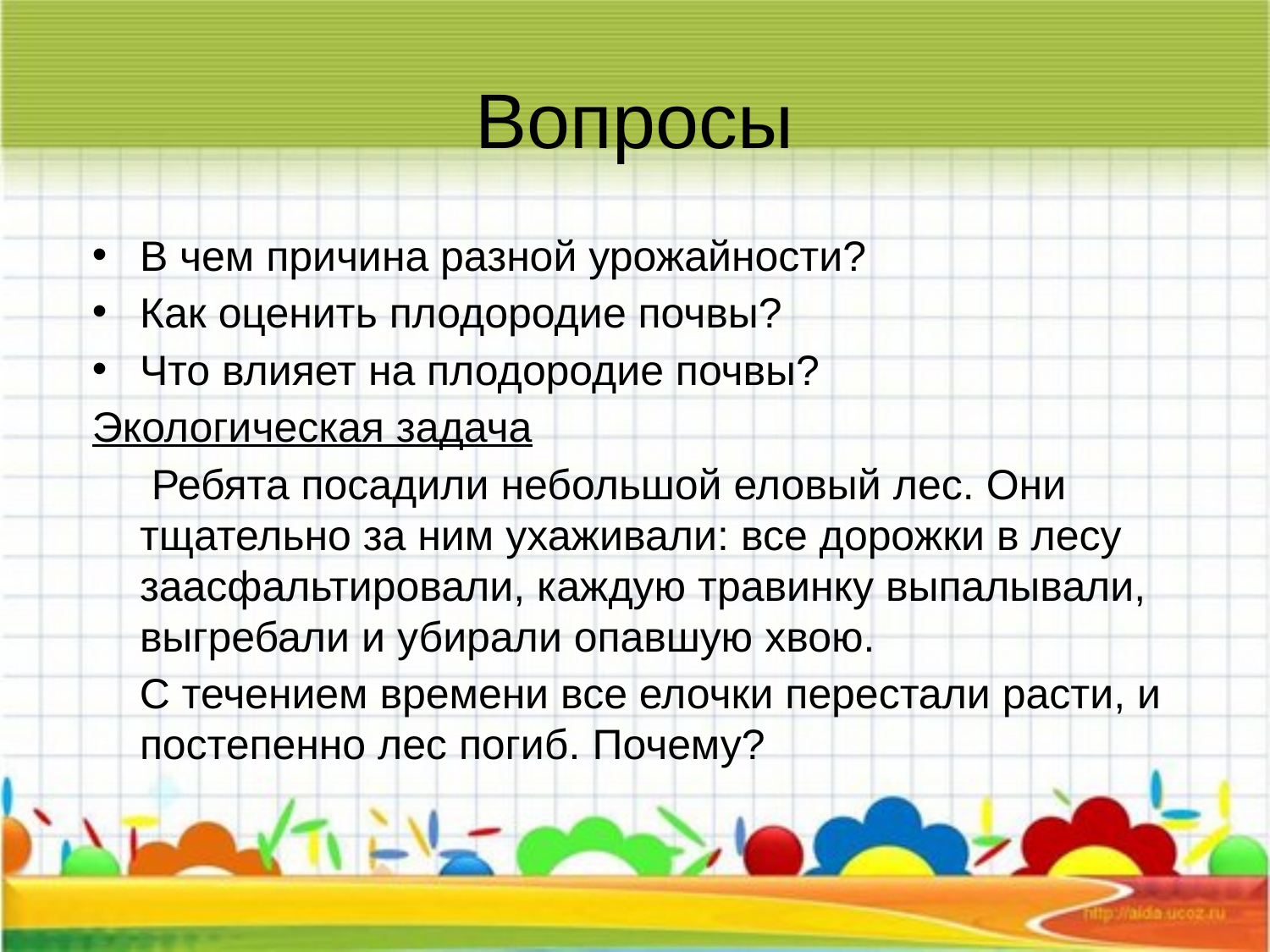

# Вопросы
В чем причина разной урожайности?
Как оценить плодородие почвы?
Что влияет на плодородие почвы?
Экологическая задача
     Ребята посадили небольшой еловый лес. Они тщательно за ним ухаживали: все дорожки в лесу заасфальтировали, каждую травинку выпалывали, выгребали и убирали опавшую хвою.
    С течением времени все елочки перестали расти, и постепенно лес погиб. Почему?